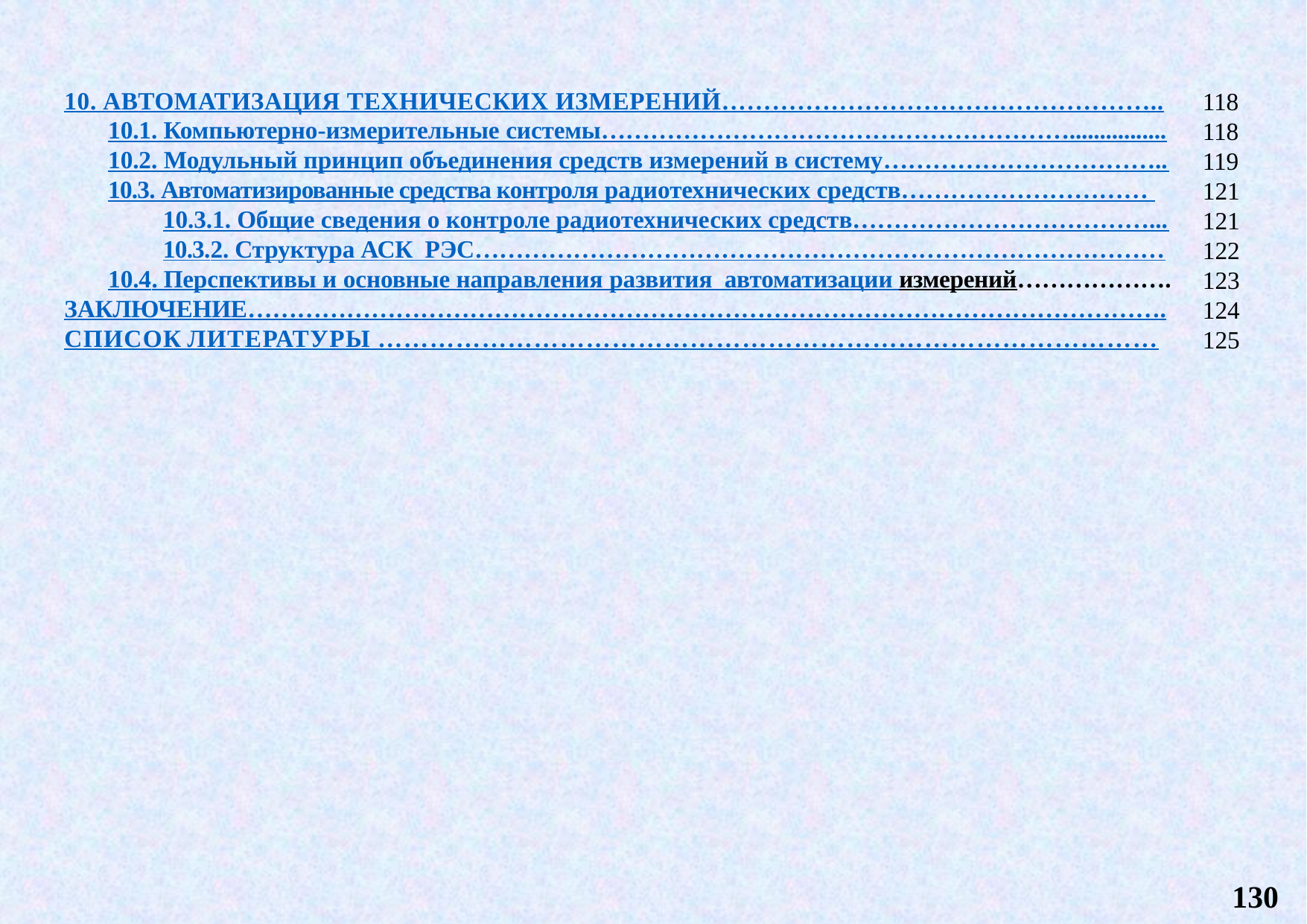

10. АВТОМАТИЗАЦИЯ ТЕХНИЧЕСКИХ ИЗМЕРЕНИЙ……………………………………………..
10.1. Компьютерно-измерительные системы…………………………………………………................
10.2. Модульный принцип объединения средств измерений в систему……………………………..
10.3. Автоматизированные средства контроля радиотехнических средств…………………………
10.3.1. Общие сведения о контроле радиотехнических средств………………………………...
10.3.2. Структура АСК  РЭС…………………………………………………………………………
10.4. Перспективы и основные направления развития  автоматизации измерений……………….
ЗАКЛЮЧЕНИЕ………………………………………………………………………………………………….
СПИСОК ЛИТЕРАТУРЫ ………………………………………………………………………………
118
118
119
121
121
122
123
124
125
130